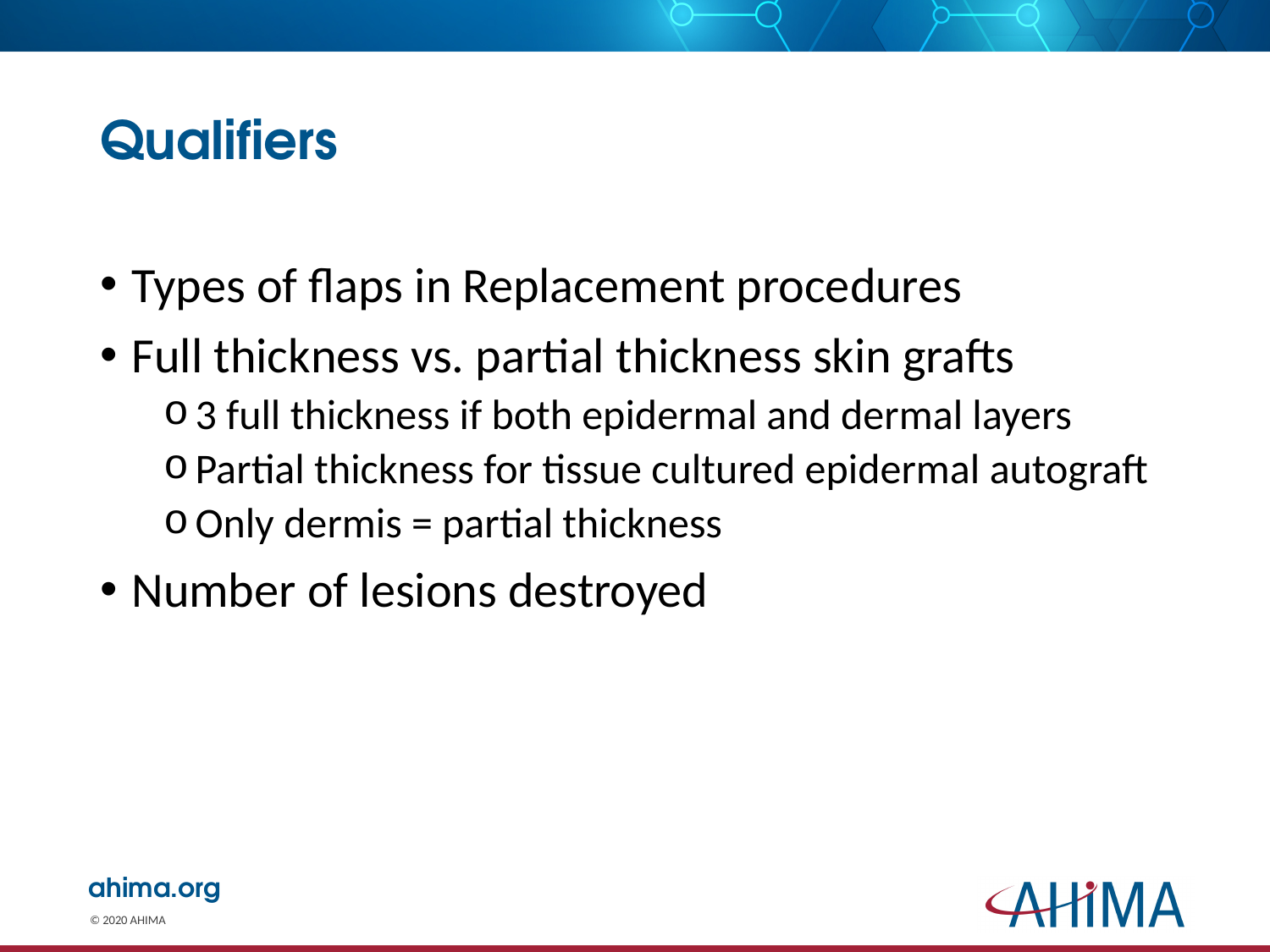

# Qualifiers
Types of flaps in Replacement procedures
Full thickness vs. partial thickness skin grafts
3 full thickness if both epidermal and dermal layers
Partial thickness for tissue cultured epidermal autograft
Only dermis = partial thickness
Number of lesions destroyed